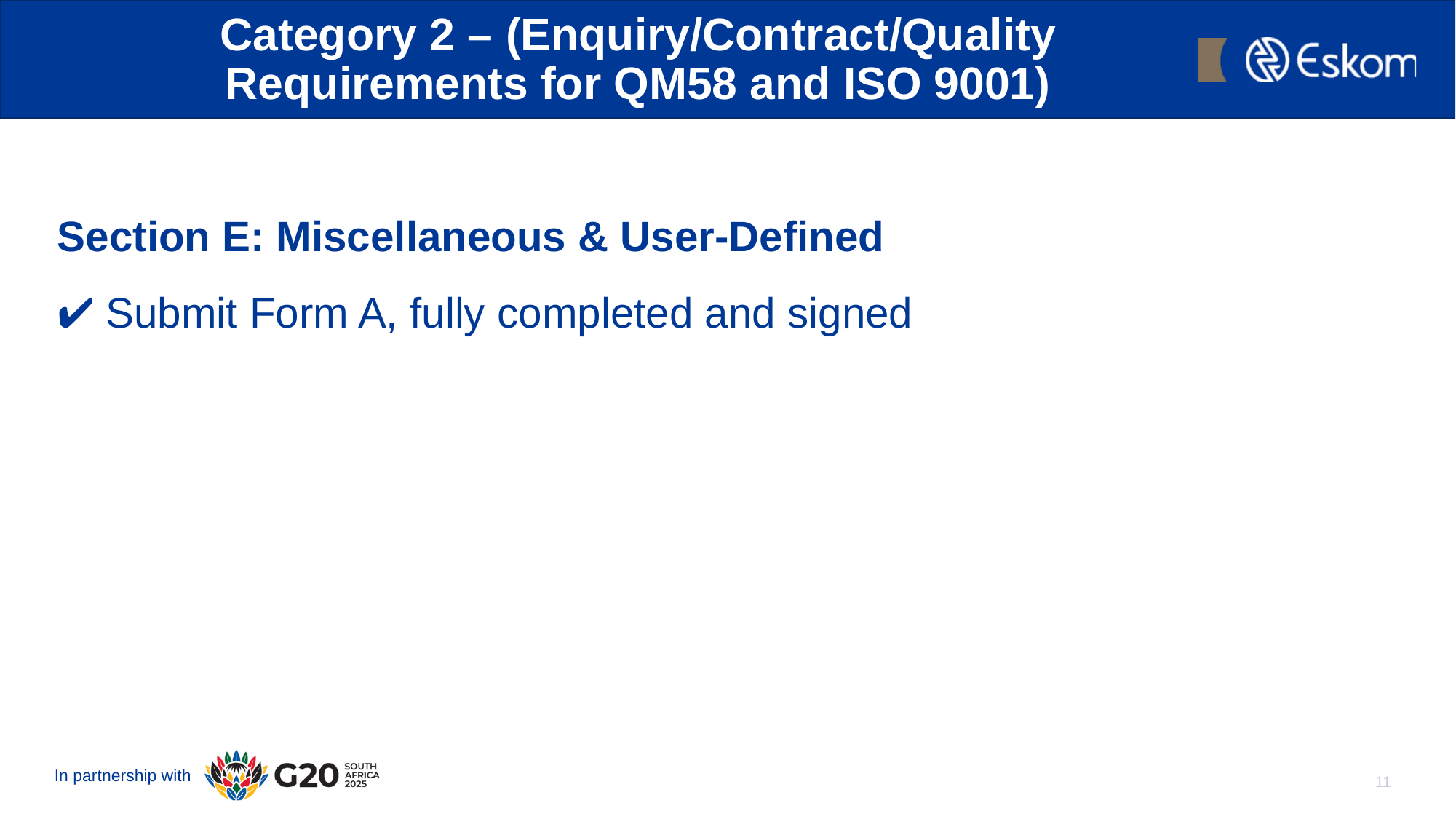

# Category 2 – (Enquiry/Contract/Quality Requirements for QM58 and ISO 9001)
Section E: Miscellaneous & User-Defined
✔️ Submit Form A, fully completed and signed
11